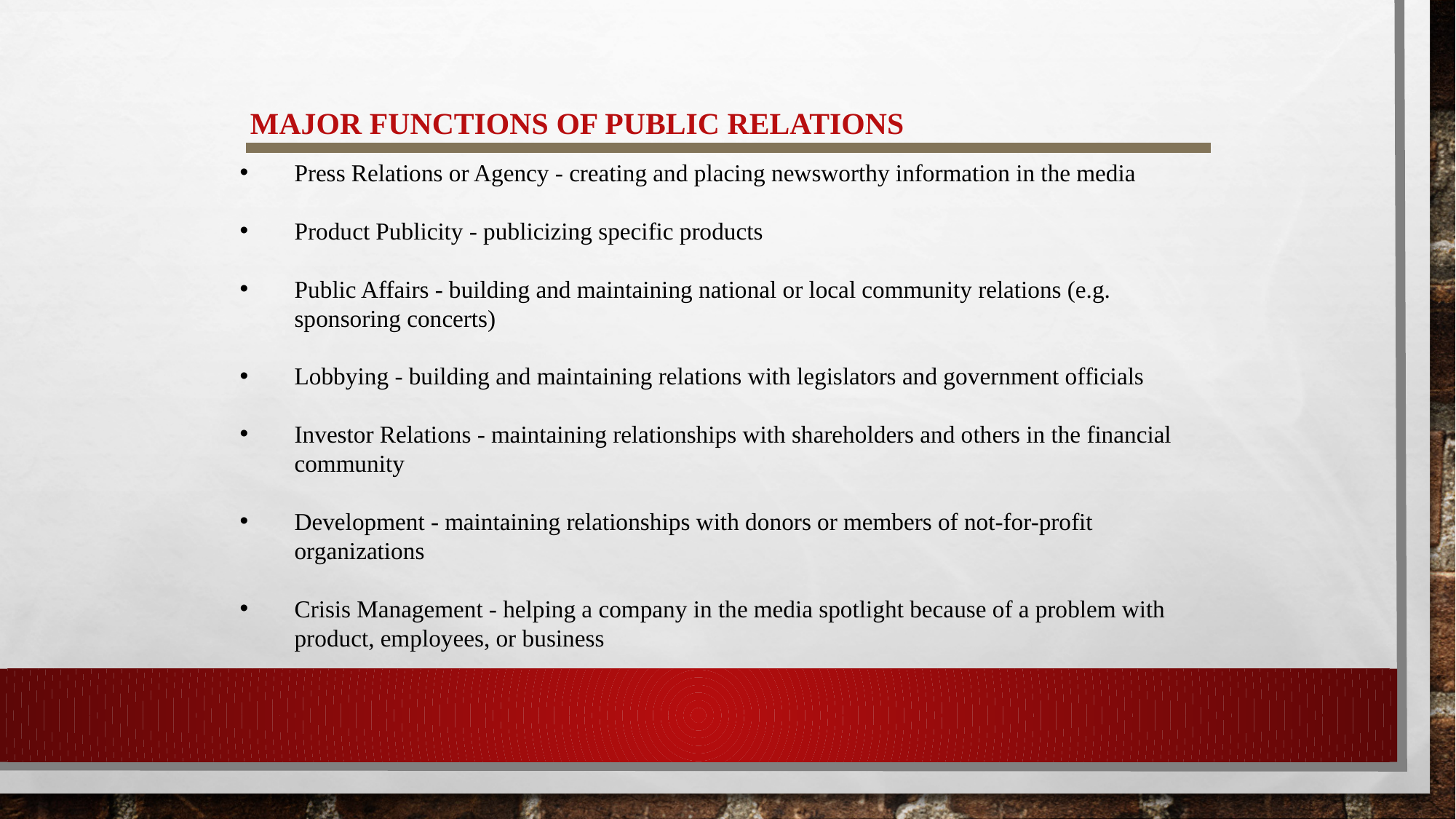

# Major functions of public relations
Press Relations or Agency - creating and placing newsworthy information in the media

Product Publicity - publicizing specific products

Public Affairs - building and maintaining national or local community relations (e.g. sponsoring concerts)

Lobbying - building and maintaining relations with legislators and government officials

Investor Relations - maintaining relationships with shareholders and others in the financial community

Development - maintaining relationships with donors or members of not-for-profit organizations

Crisis Management - helping a company in the media spotlight because of a problem with product, employees, or business